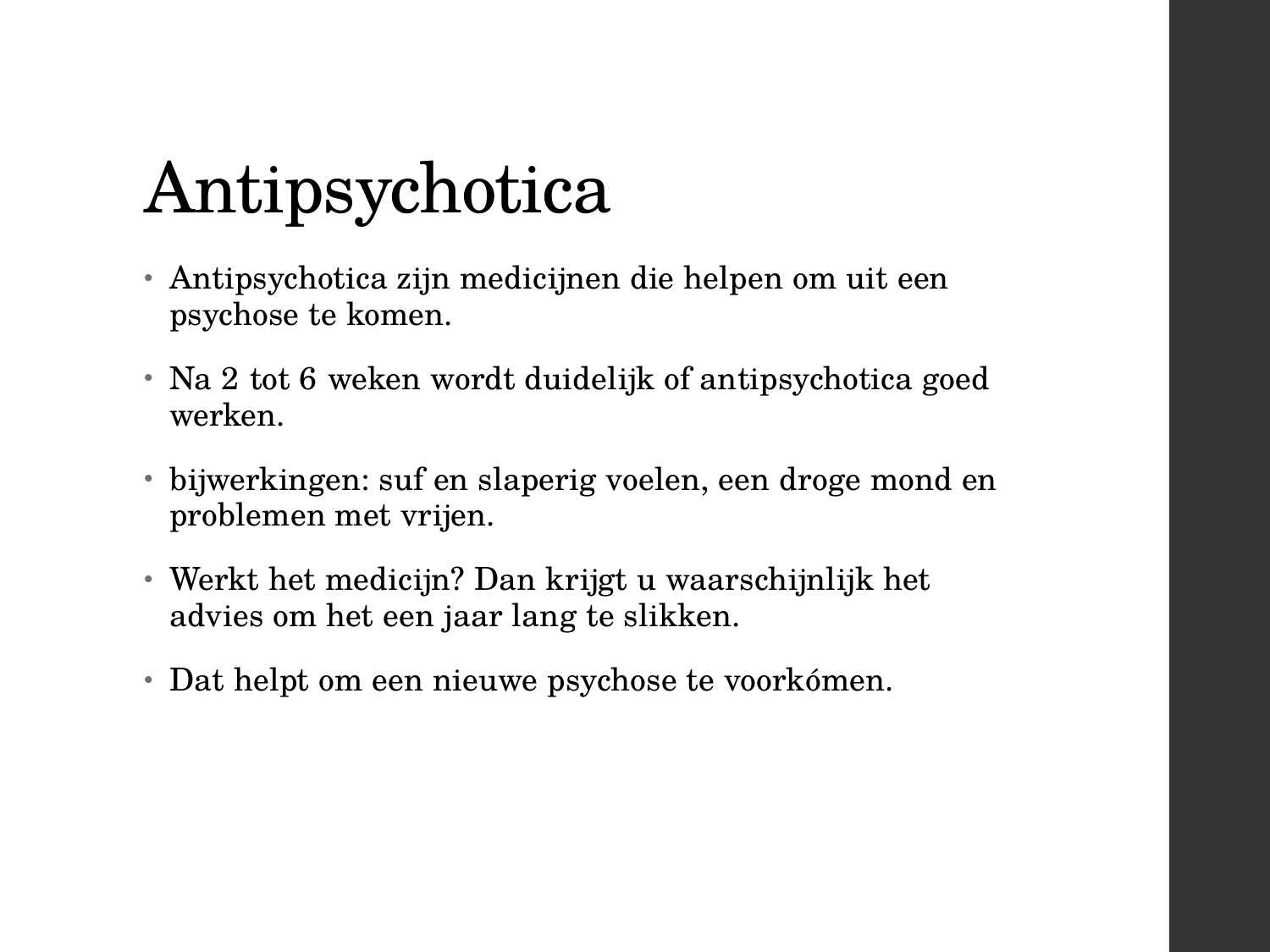

# Antipsychotica
Antipsychotica zijn medicijnen die helpen om uit een psychose te komen.
Na 2 tot 6 weken wordt duidelijk of antipsychotica goed werken.
bijwerkingen: suf en slaperig voelen, een droge mond en problemen met vrijen.
Werkt het medicijn? Dan krijgt u waarschijnlijk het advies om het een jaar lang te slikken.
Dat helpt om een nieuwe psychose te voorkómen.